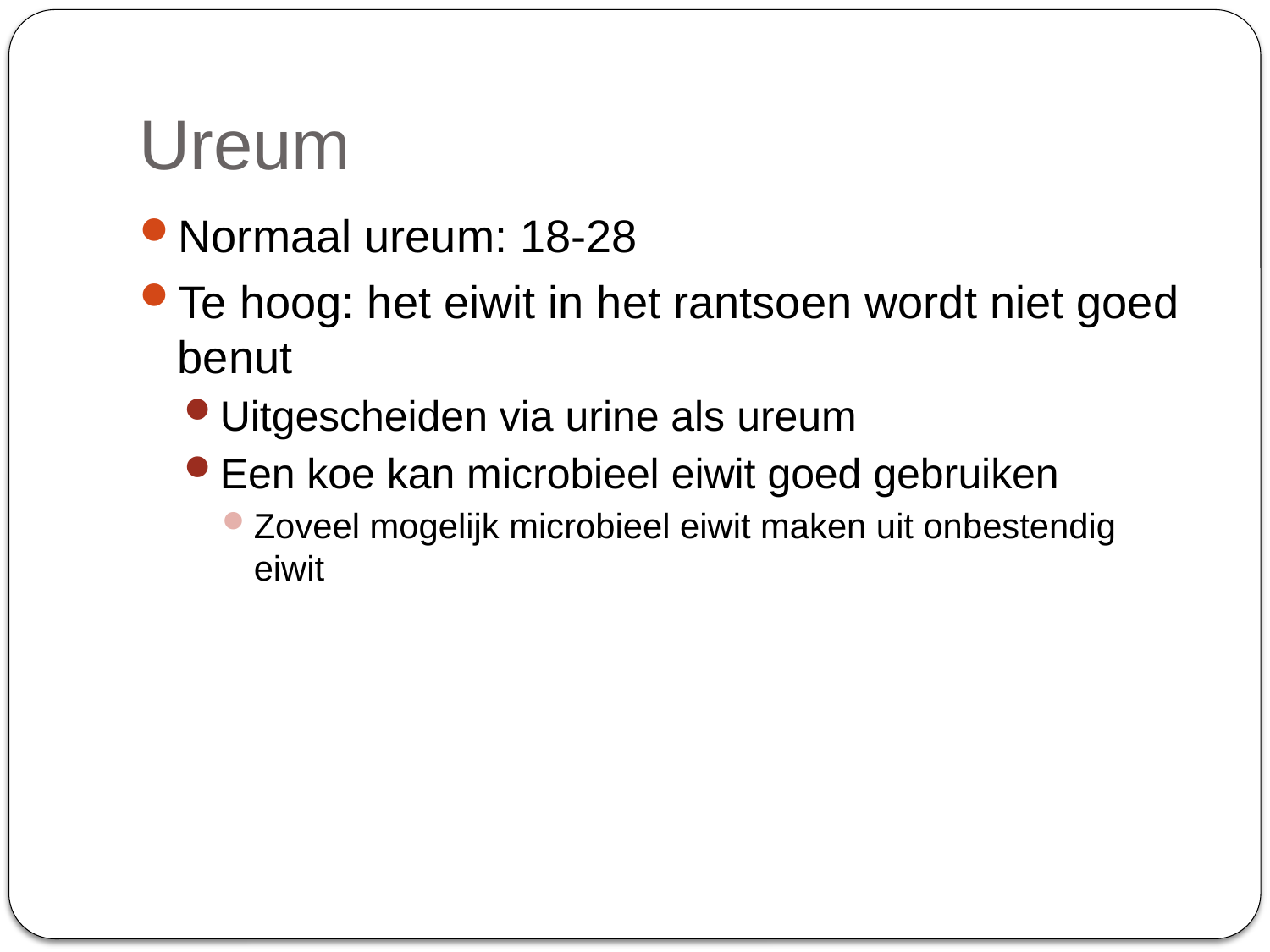

# Ureum
Normaal ureum: 18-28
Te hoog: het eiwit in het rantsoen wordt niet goed benut
Uitgescheiden via urine als ureum
Een koe kan microbieel eiwit goed gebruiken
Zoveel mogelijk microbieel eiwit maken uit onbestendig eiwit